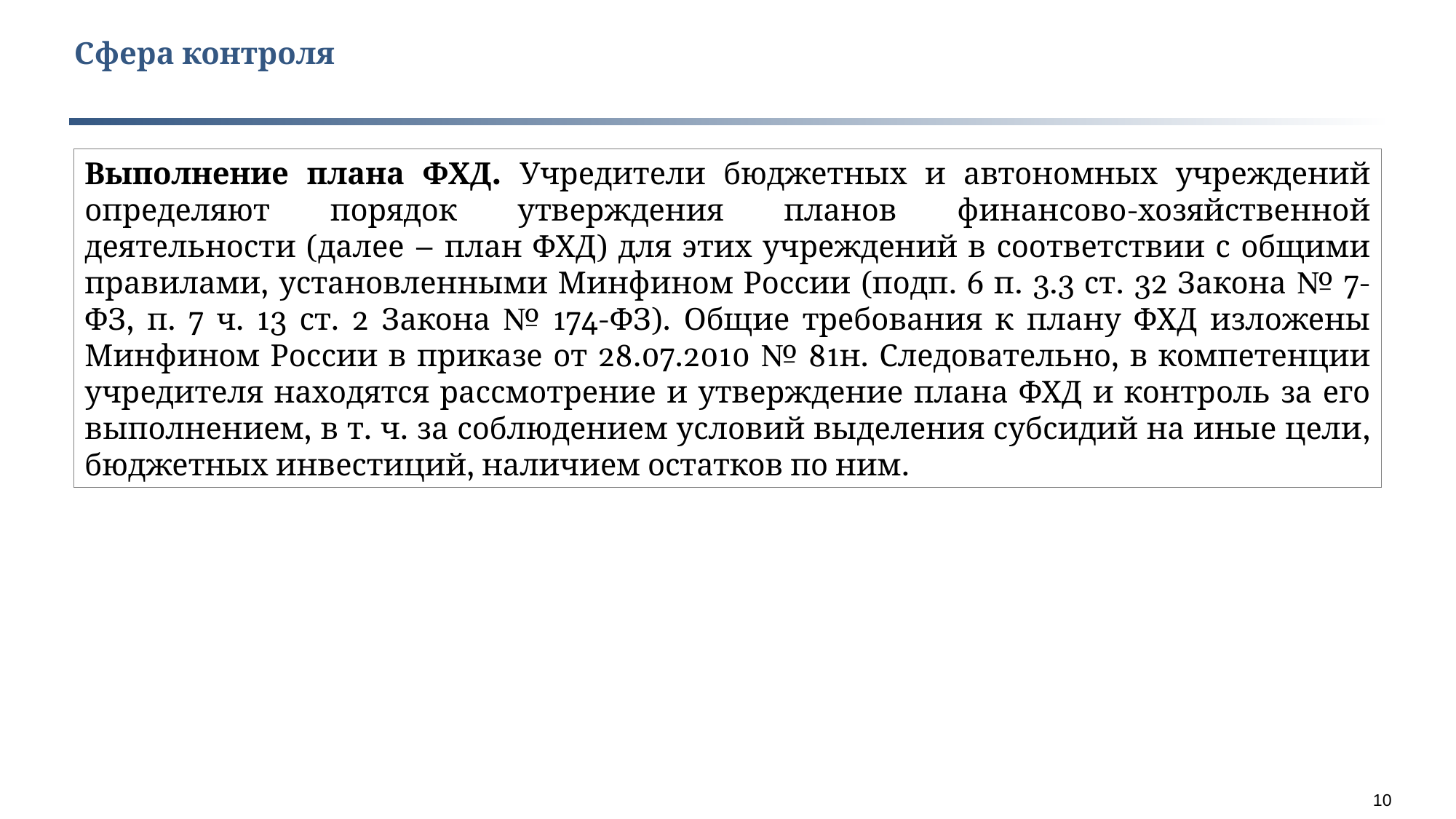

Сфера контроля
Выполнение плана ФХД. Учредители бюджетных и автономных учреждений определяют порядок утверждения планов финансово-хозяйственной деятельности (далее – план ФХД) для этих учреждений в соответствии с общими правилами, установленными Минфином России (подп. 6 п. 3.3 ст. 32 Закона № 7-ФЗ, п. 7 ч. 13 ст. 2 Закона № 174-ФЗ). Общие требования к плану ФХД изложены Минфином России в приказе от 28.07.2010 № 81н. Следовательно, в компетенции учредителя находятся рассмотрение и утверждение плана ФХД и контроль за его выполнением, в т. ч. за соблюдением условий выделения субсидий на иные цели, бюджетных инвестиций, наличием остатков по ним.